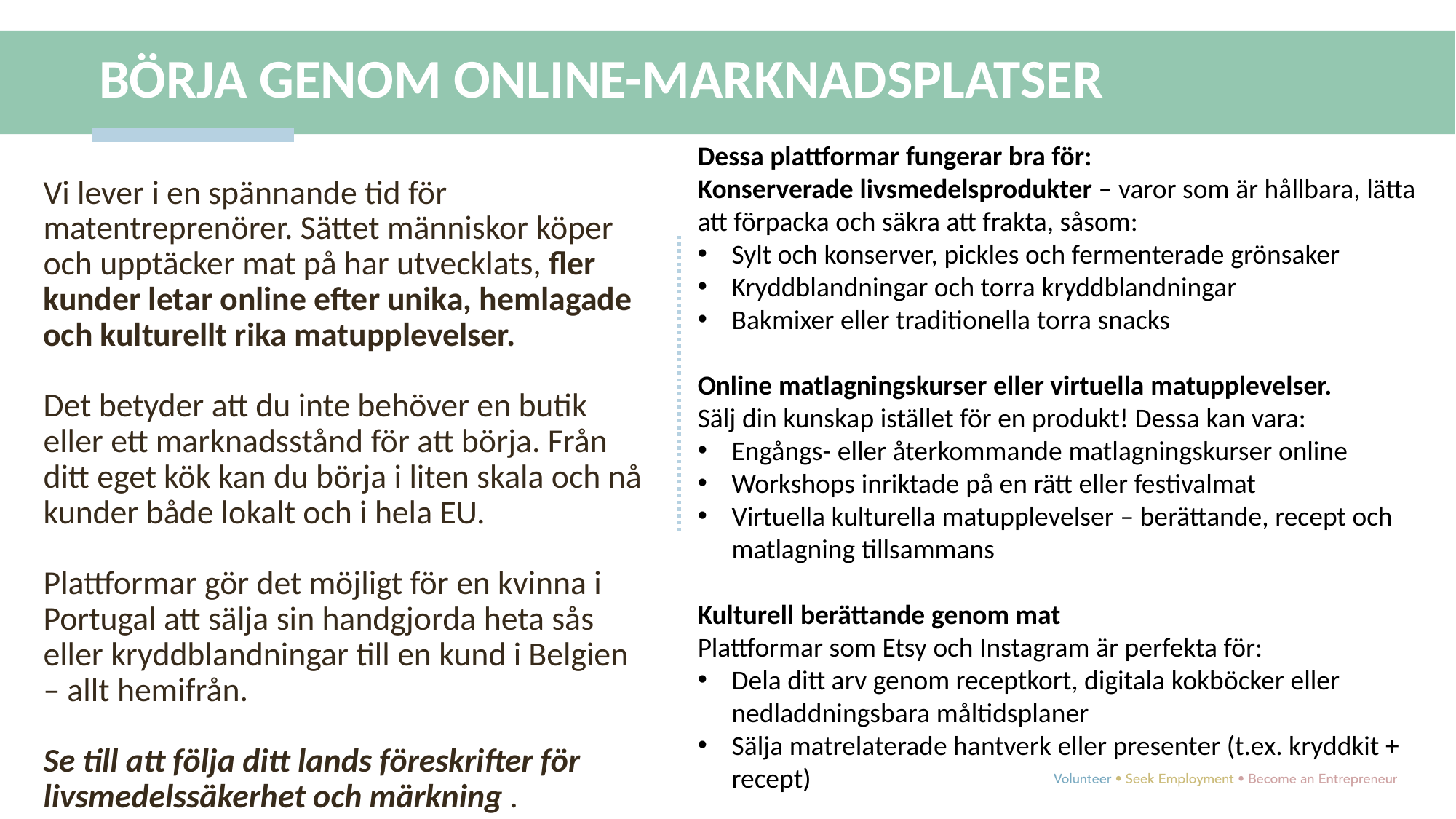

BÖRJA GENOM ONLINE-MARKNADSPLATSER
Dessa plattformar fungerar bra för:
Konserverade livsmedelsprodukter – varor som är hållbara, lätta att förpacka och säkra att frakta, såsom:
Sylt och konserver, pickles och fermenterade grönsaker
Kryddblandningar och torra kryddblandningar
Bakmixer eller traditionella torra snacks

Online matlagningskurser eller virtuella matupplevelser.
Sälj din kunskap istället för en produkt! Dessa kan vara:
Engångs- eller återkommande matlagningskurser online
Workshops inriktade på en rätt eller festivalmat
Virtuella kulturella matupplevelser – berättande, recept och matlagning tillsammans

Kulturell berättande genom mat
Plattformar som Etsy och Instagram är perfekta för:
Dela ditt arv genom receptkort, digitala kokböcker eller nedladdningsbara måltidsplaner
Sälja matrelaterade hantverk eller presenter (t.ex. kryddkit + recept)
Vi lever i en spännande tid för matentreprenörer. Sättet människor köper och upptäcker mat på har utvecklats, fler kunder letar online efter unika, hemlagade och kulturellt rika matupplevelser.

Det betyder att du inte behöver en butik eller ett marknadsstånd för att börja. Från ditt eget kök kan du börja i liten skala och nå kunder både lokalt och i hela EU.

Plattformar gör det möjligt för en kvinna i Portugal att sälja sin handgjorda heta sås eller kryddblandningar till en kund i Belgien – allt hemifrån.

Se till att följa ditt lands föreskrifter för livsmedelssäkerhet och märkning .